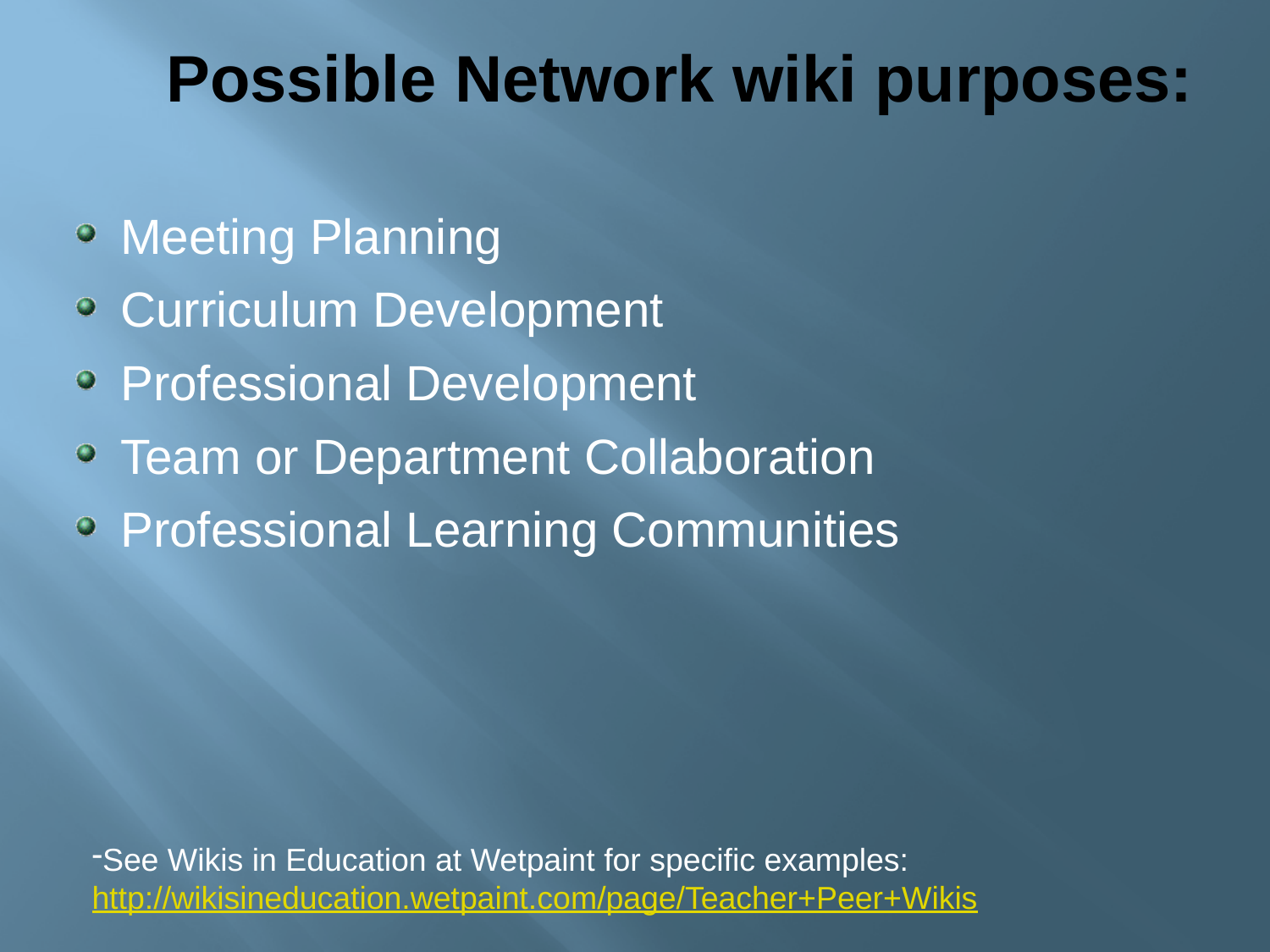

# Possible Network wiki purposes:
Meeting Planning
Curriculum Development
Professional Development
Team or Department Collaboration
Professional Learning Communities
See Wikis in Education at Wetpaint for specific examples: http://wikisineducation.wetpaint.com/page/Teacher+Peer+Wikis